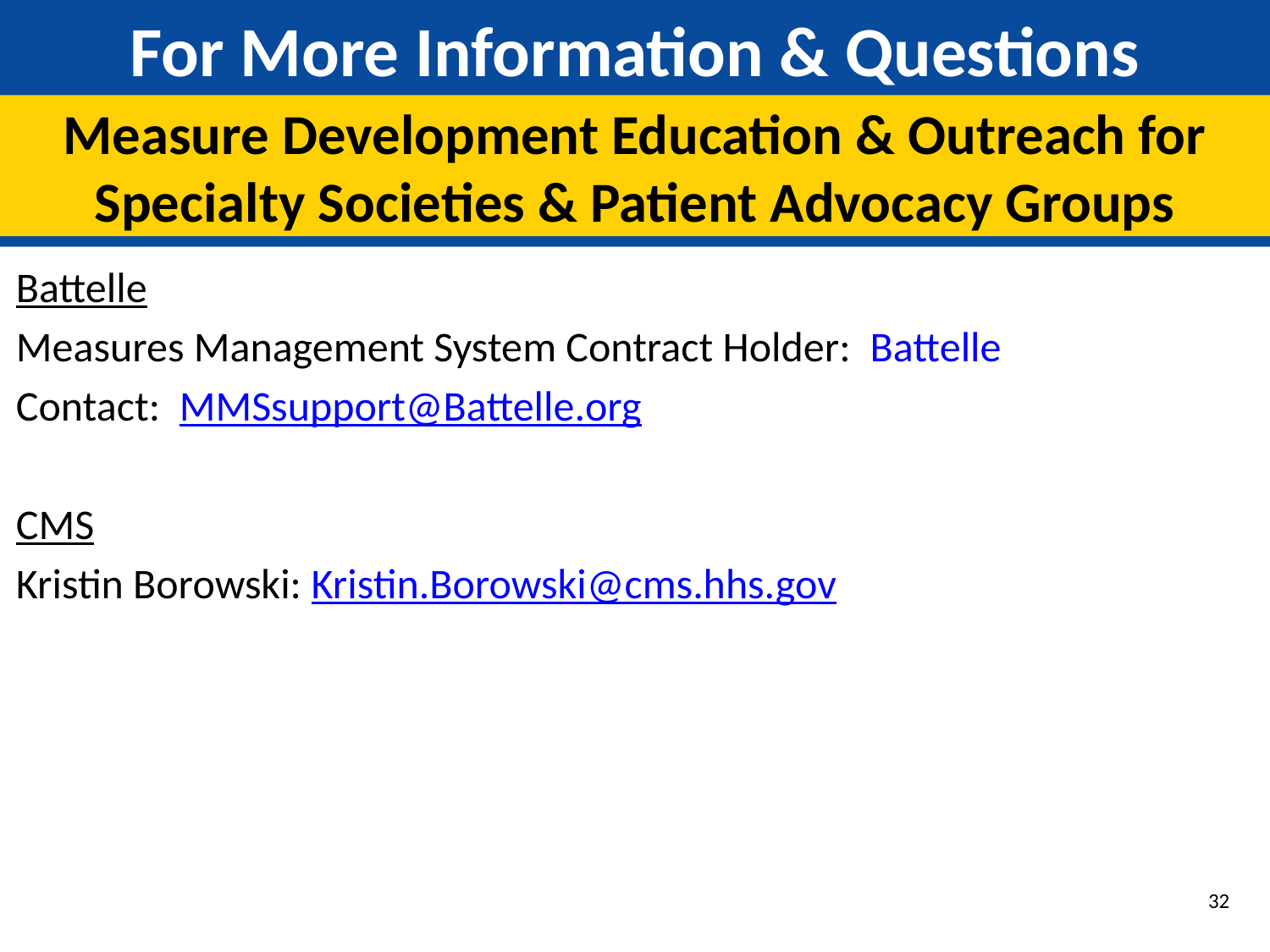

# For More Information & Questions
Measure Development Education & Outreach for Specialty Societies & Patient Advocacy Groups
Battelle
Measures Management System Contract Holder:  Battelle
Contact:  MMSsupport@Battelle.org

CMS
Kristin Borowski: Kristin.Borowski@cms.hhs.gov